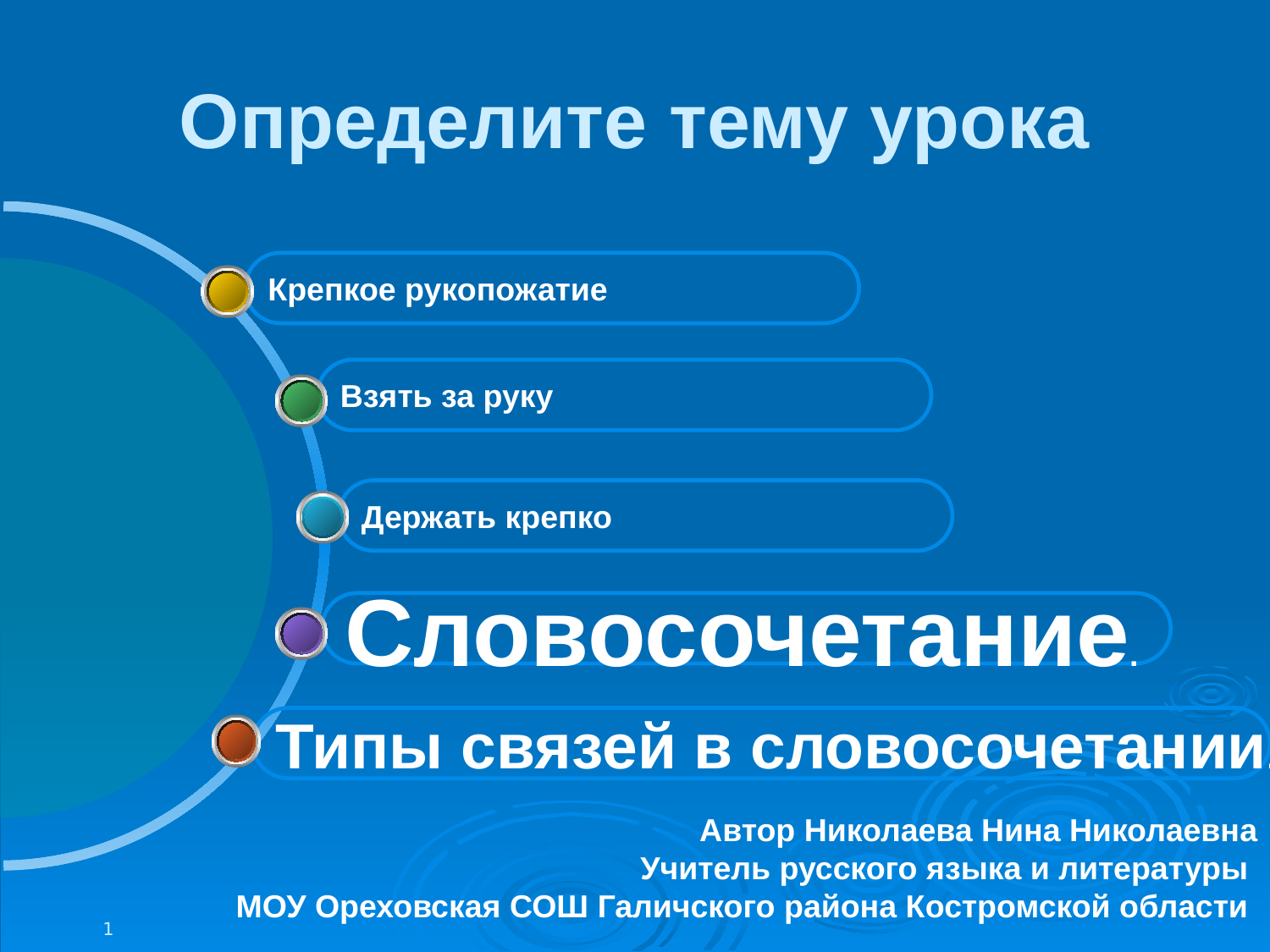

Определите тему урока

Крепкое рукопожатие

Взять за руку

Держать крепко

Словосочетание.

Типы связей в словосочетании.

Автор Николаева Нина Николаевна
Учитель русского языка и литературы
МОУ Ореховская СОШ Галичского района Костромской области

1